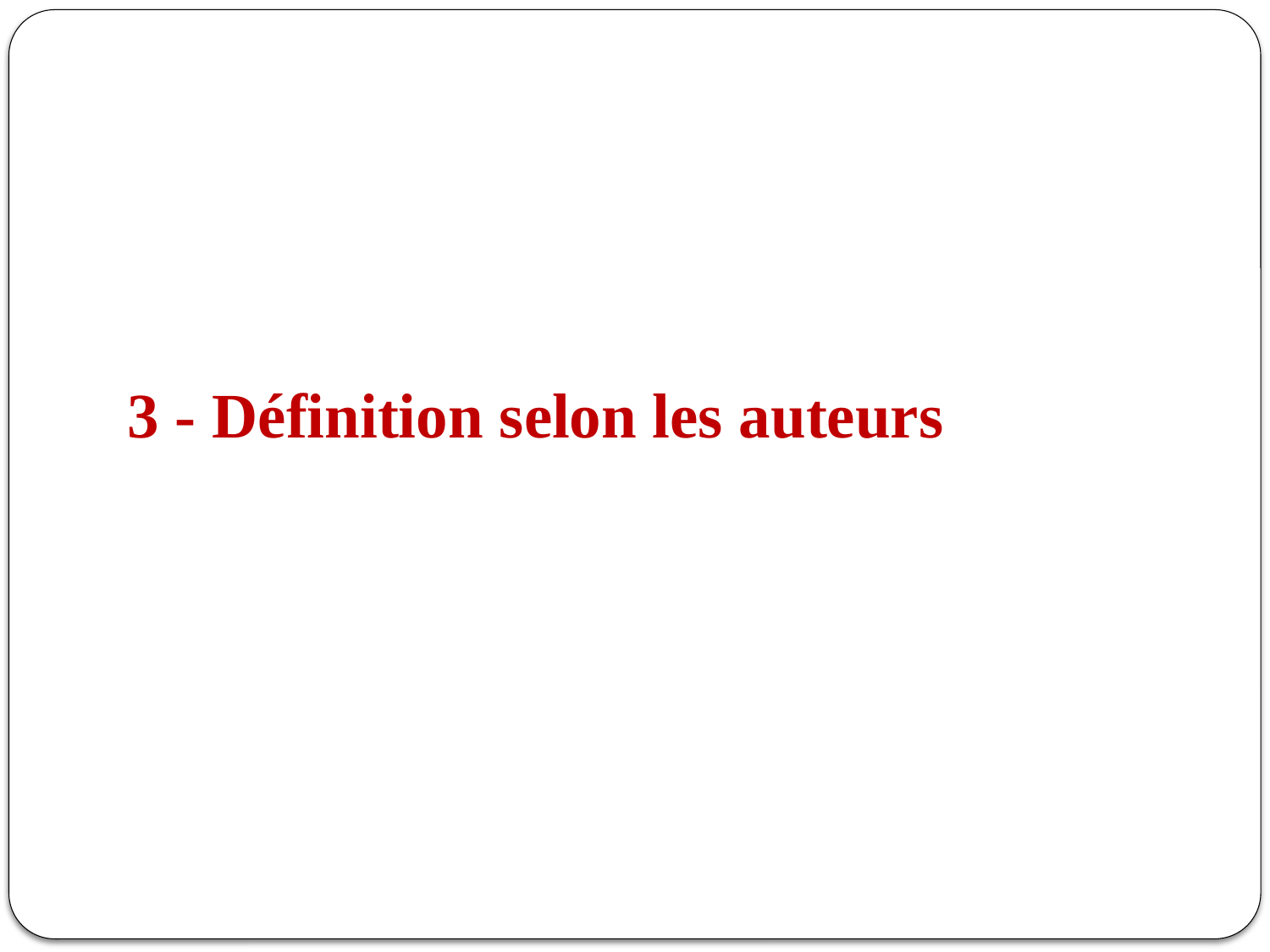

# 3 - Définition selon les auteurs